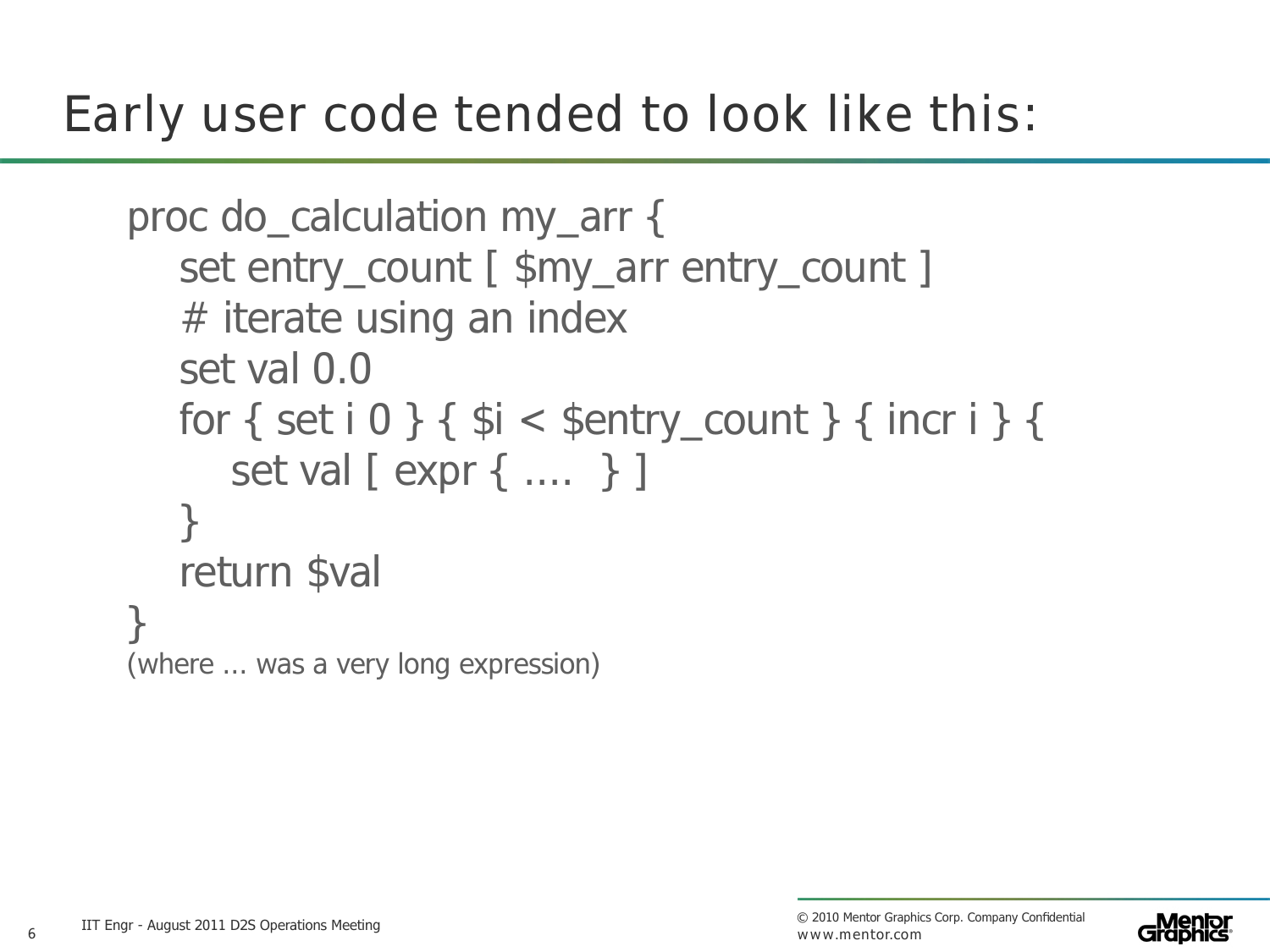

# Early user code tended to look like this:
proc do_calculation my_arr {
    set entry_count [ $my_arr entry_count ]
    # iterate using an index
    set val 0.0
    for { set i 0 } { $i < $entry_count } { incr i } {
        set val [ expr { ....  } ]
    }
    return $val
}
(where ... was a very long expression)
IIT Engr - August 2011 D2S Operations Meeting